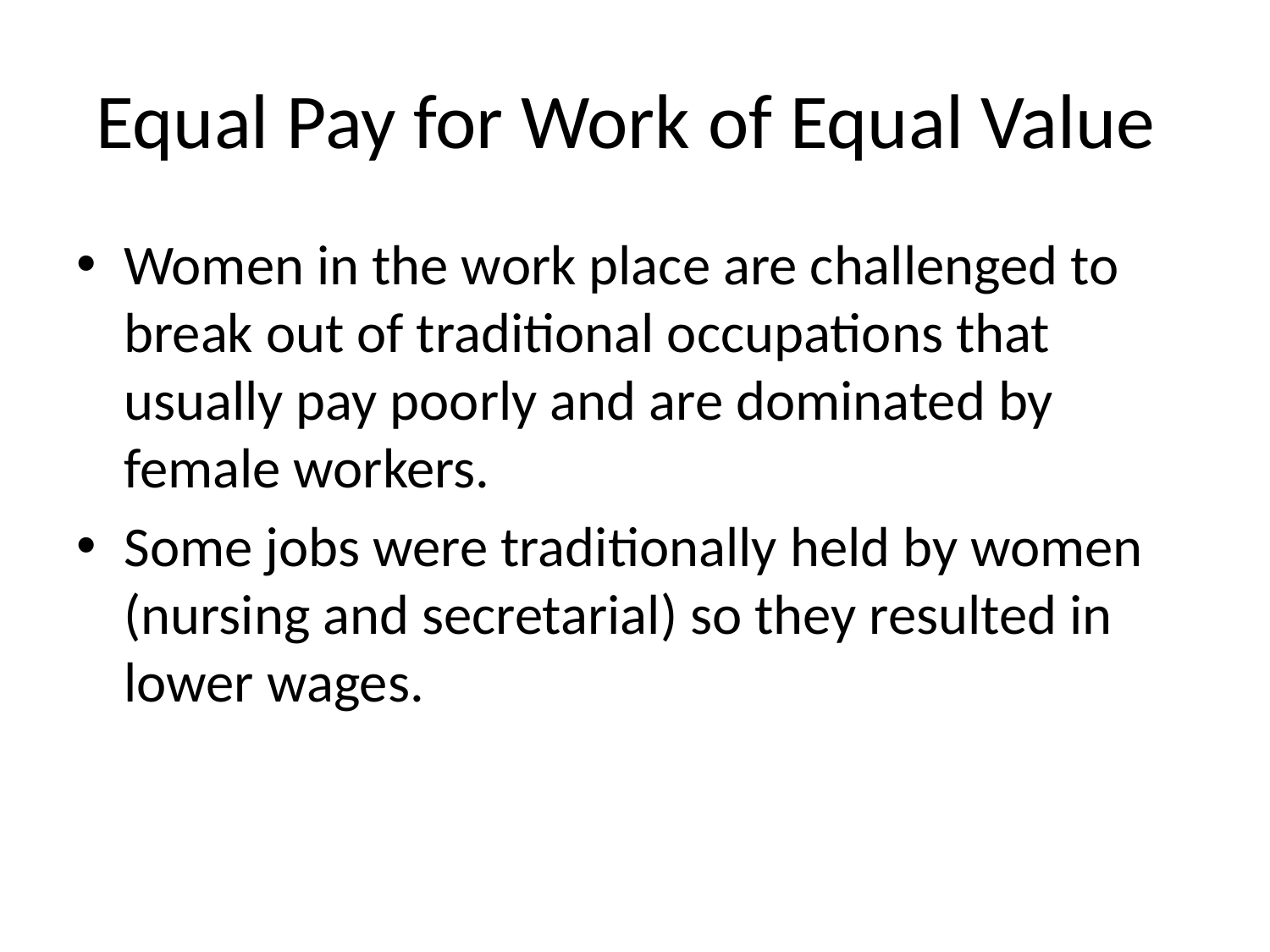

# Equal Pay for Work of Equal Value
Women in the work place are challenged to break out of traditional occupations that usually pay poorly and are dominated by female workers.
Some jobs were traditionally held by women (nursing and secretarial) so they resulted in lower wages.